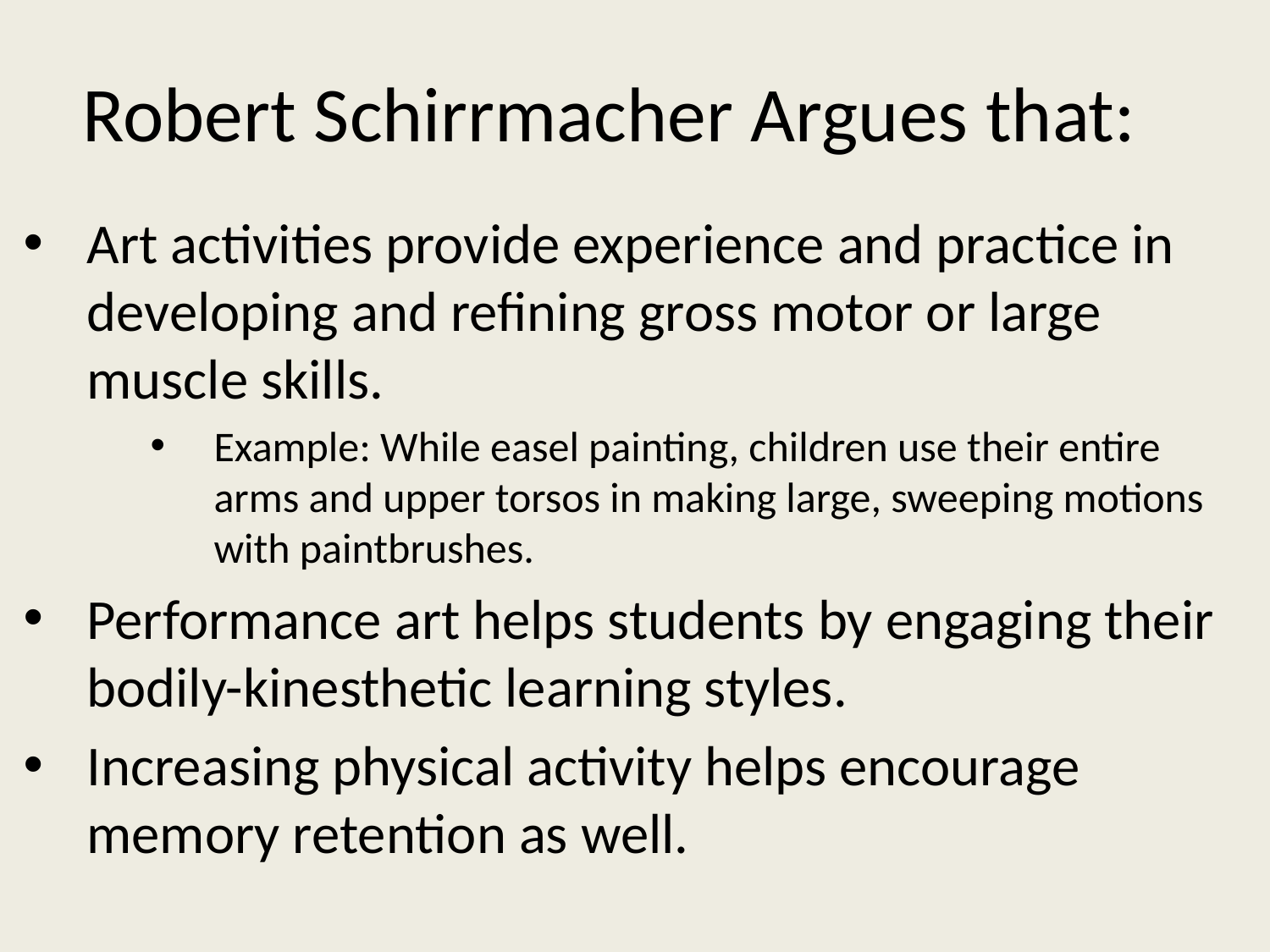

# Robert Schirrmacher Argues that:
Art activities provide experience and practice in developing and refining gross motor or large muscle skills.
Example: While easel painting, children use their entire arms and upper torsos in making large, sweeping motions with paintbrushes.
Performance art helps students by engaging their bodily-kinesthetic learning styles.
Increasing physical activity helps encourage memory retention as well.